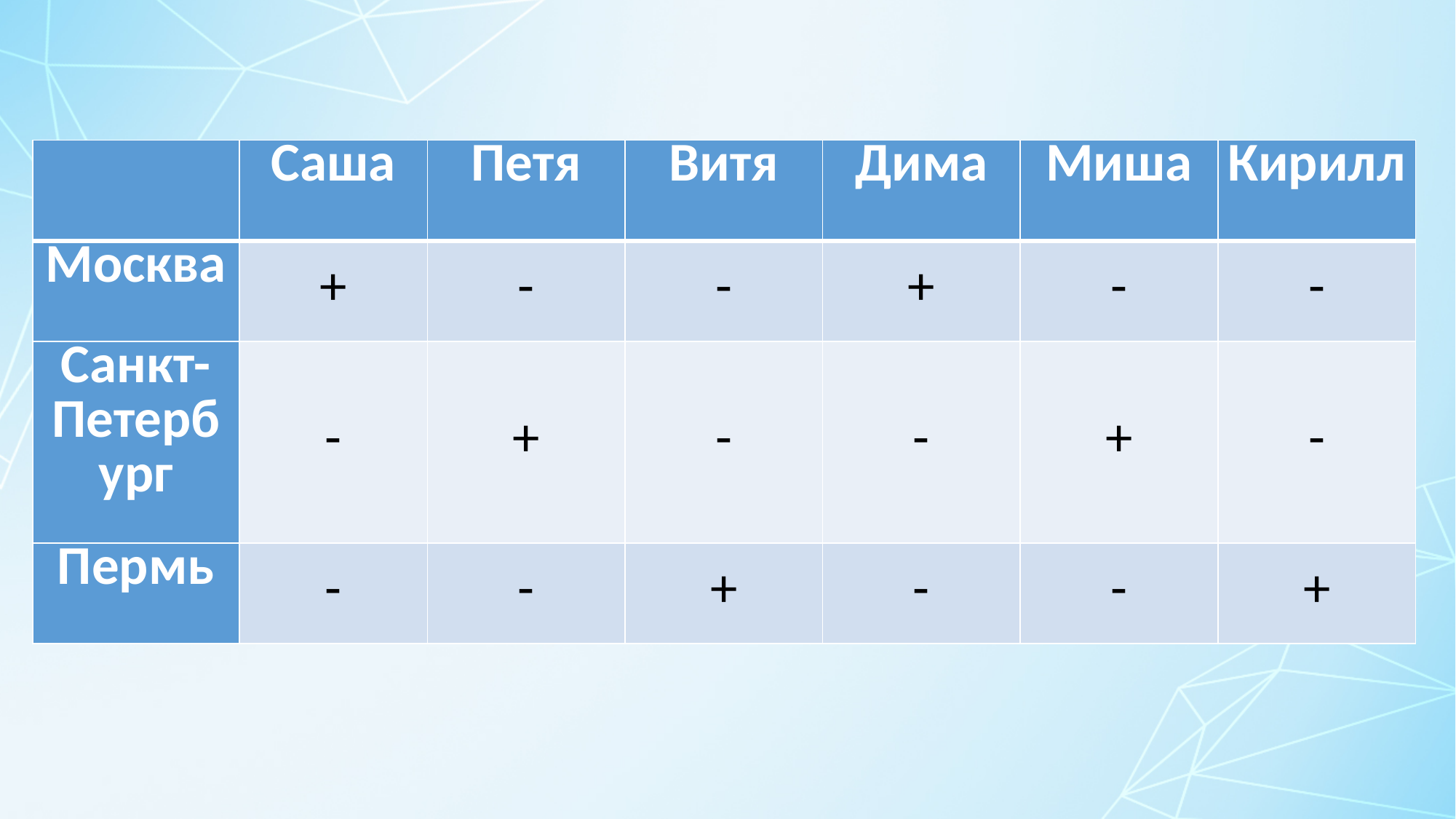

#
|  | Саша | Петя | Витя | Дима | Миша | Кирилл |
| --- | --- | --- | --- | --- | --- | --- |
| Москва | + | - | - | + | - | - |
| Санкт-Петербург | - | + | - | - | + | - |
| Пермь | - | - | + | - | - | + |